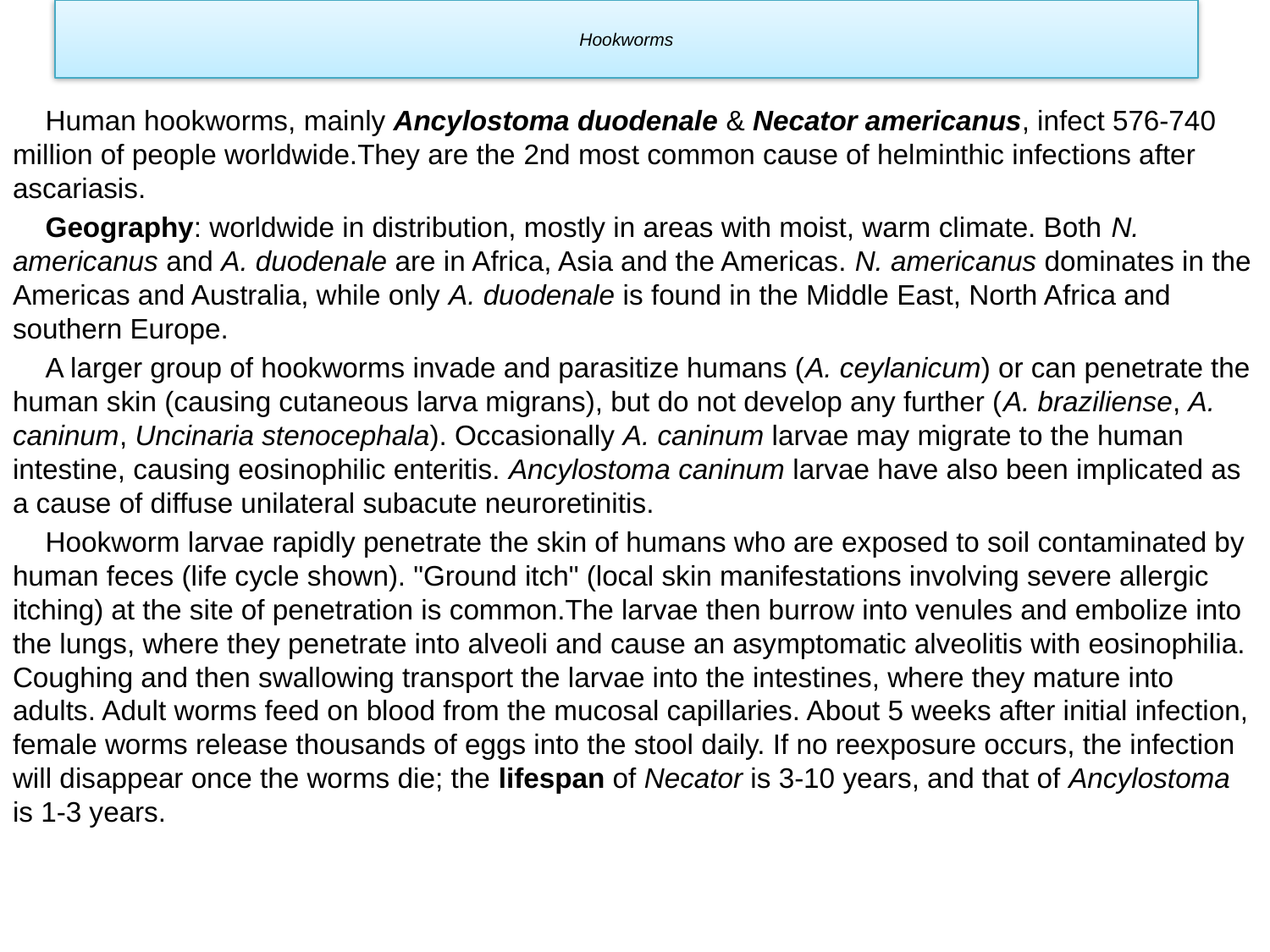

# Hookworms
Human hookworms, mainly Ancylostoma duodenale & Necator americanus, infect 576-740 million of people worldwide.They are the 2nd most common cause of helminthic infections after ascariasis.
Geography: worldwide in distribution, mostly in areas with moist, warm climate. Both N. americanus and A. duodenale are in Africa, Asia and the Americas. N. americanus dominates in the Americas and Australia, while only A. duodenale is found in the Middle East, North Africa and southern Europe.
A larger group of hookworms invade and parasitize humans (A. ceylanicum) or can penetrate the human skin (causing cutaneous larva migrans), but do not develop any further (A. braziliense, A. caninum, Uncinaria stenocephala). Occasionally A. caninum larvae may migrate to the human intestine, causing eosinophilic enteritis. Ancylostoma caninum larvae have also been implicated as a cause of diffuse unilateral subacute neuroretinitis.
Hookworm larvae rapidly penetrate the skin of humans who are exposed to soil contaminated by human feces (life cycle shown). "Ground itch" (local skin manifestations involving severe allergic itching) at the site of penetration is common.The larvae then burrow into venules and embolize into the lungs, where they penetrate into alveoli and cause an asymptomatic alveolitis with eosinophilia. Coughing and then swallowing transport the larvae into the intestines, where they mature into adults. Adult worms feed on blood from the mucosal capillaries. About 5 weeks after initial infection, female worms release thousands of eggs into the stool daily. If no reexposure occurs, the infection will disappear once the worms die; the lifespan of Necator is 3-10 years, and that of Ancylostoma is 1-3 years.